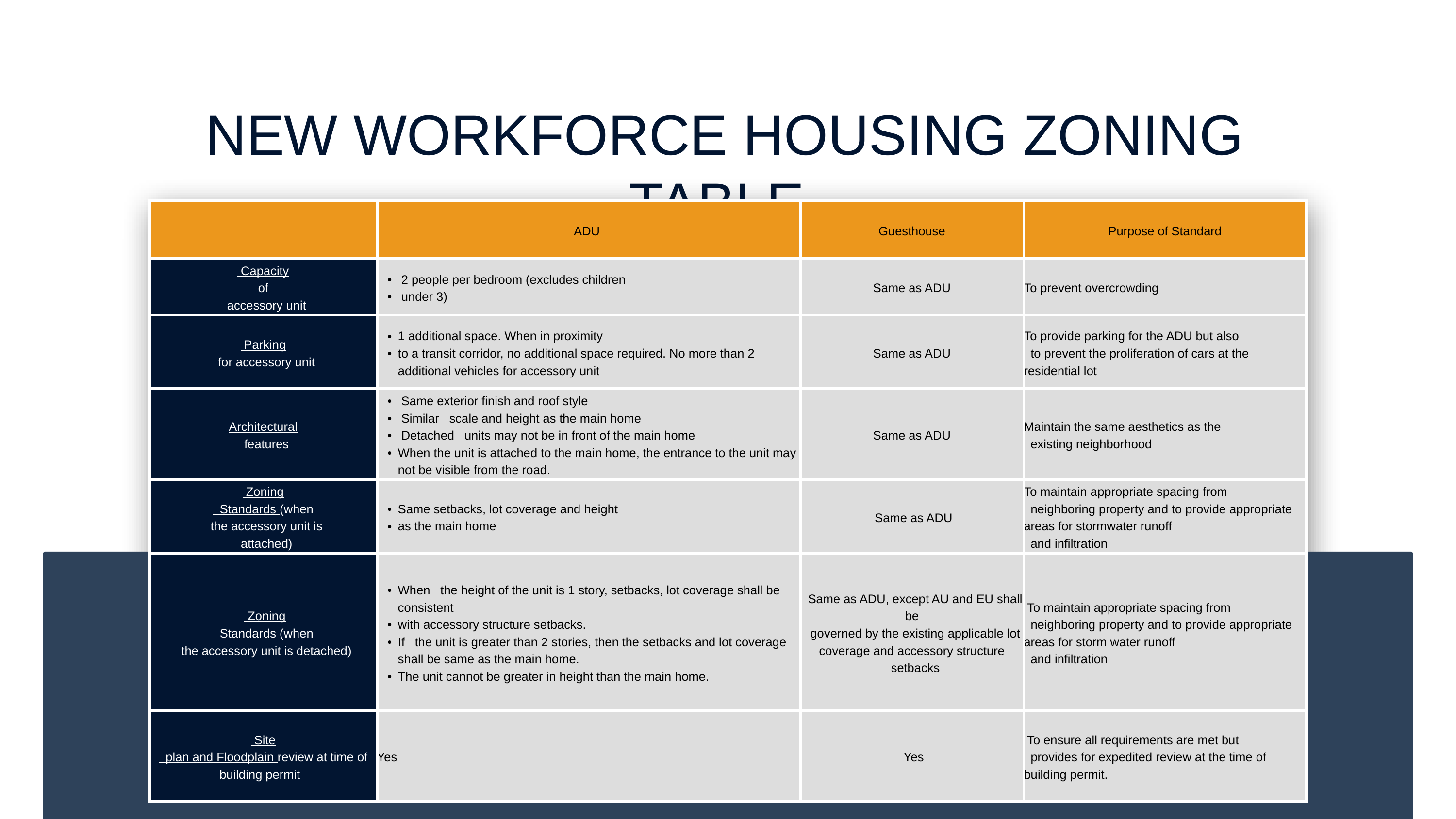

NEW WORKFORCE HOUSING ZONING TABLE

|  | ADU | Guesthouse | Purpose of Standard |
| --- | --- | --- | --- |
| Capacity of accessory unit | 2 people per bedroom (excludes children under 3) | Same as ADU | To prevent overcrowding |
| Parking for accessory unit | 1 additional space. When in proximity to a transit corridor, no additional space required. No more than 2 additional vehicles for accessory unit | Same as ADU | To provide parking for the ADU but also to prevent the proliferation of cars at the residential lot |
| Architectural features | Same exterior finish and roof style Similar scale and height as the main home Detached units may not be in front of the main home When the unit is attached to the main home, the entrance to the unit may not be visible from the road. | Same as ADU | Maintain the same aesthetics as the existing neighborhood |
| Zoning Standards (when the accessory unit is attached) | Same setbacks, lot coverage and height as the main home | Same as ADU | To maintain appropriate spacing from neighboring property and to provide appropriate areas for stormwater runoff and infiltration |
| Zoning Standards (when the accessory unit is detached) | When the height of the unit is 1 story, setbacks, lot coverage shall be consistent with accessory structure setbacks. If the unit is greater than 2 stories, then the setbacks and lot coverage shall be same as the main home. The unit cannot be greater in height than the main home. | Same as ADU, except AU and EU shall be governed by the existing applicable lot coverage and accessory structure setbacks | To maintain appropriate spacing from neighboring property and to provide appropriate areas for storm water runoff and infiltration |
| Site plan and Floodplain review at time of building permit | Yes | Yes | To ensure all requirements are met but provides for expedited review at the time of building permit. |